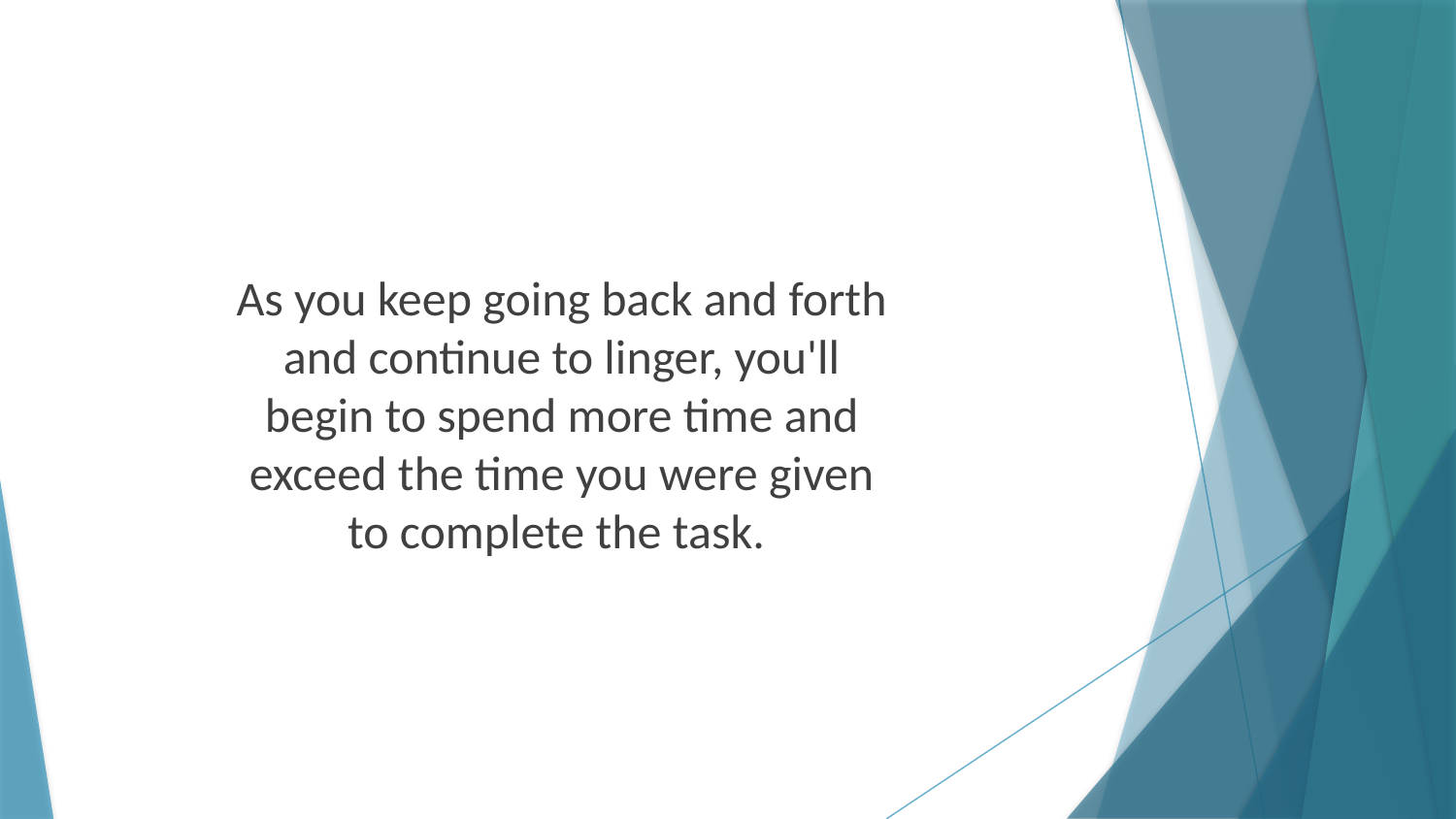

As you keep going back and forth and continue to linger, you'll begin to spend more time and exceed the time you were given to complete the task.